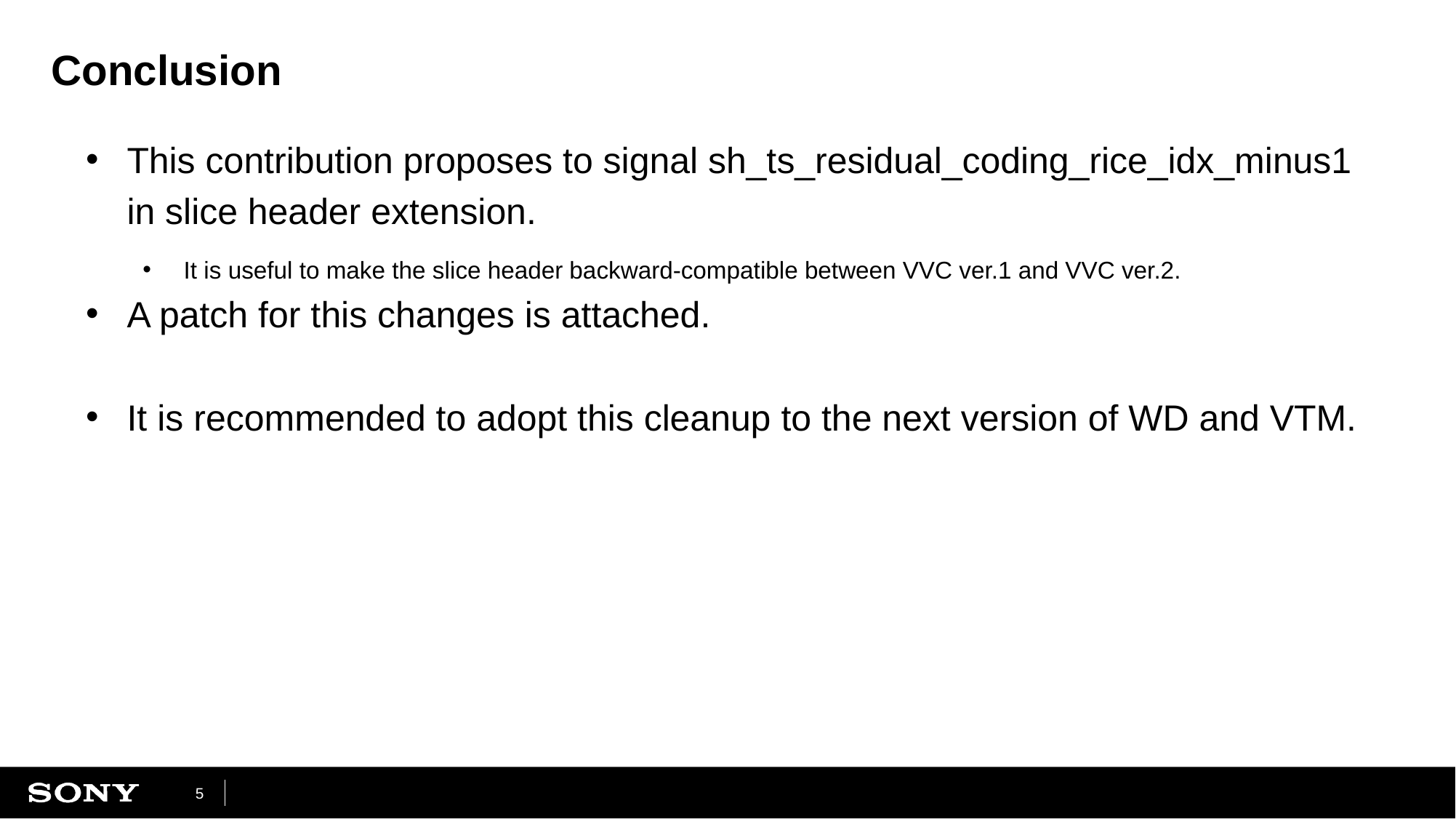

# Conclusion
This contribution proposes to signal sh_ts_residual_coding_rice_idx_minus1 in slice header extension.
It is useful to make the slice header backward-compatible between VVC ver.1 and VVC ver.2.
A patch for this changes is attached.

It is recommended to adopt this cleanup to the next version of WD and VTM.